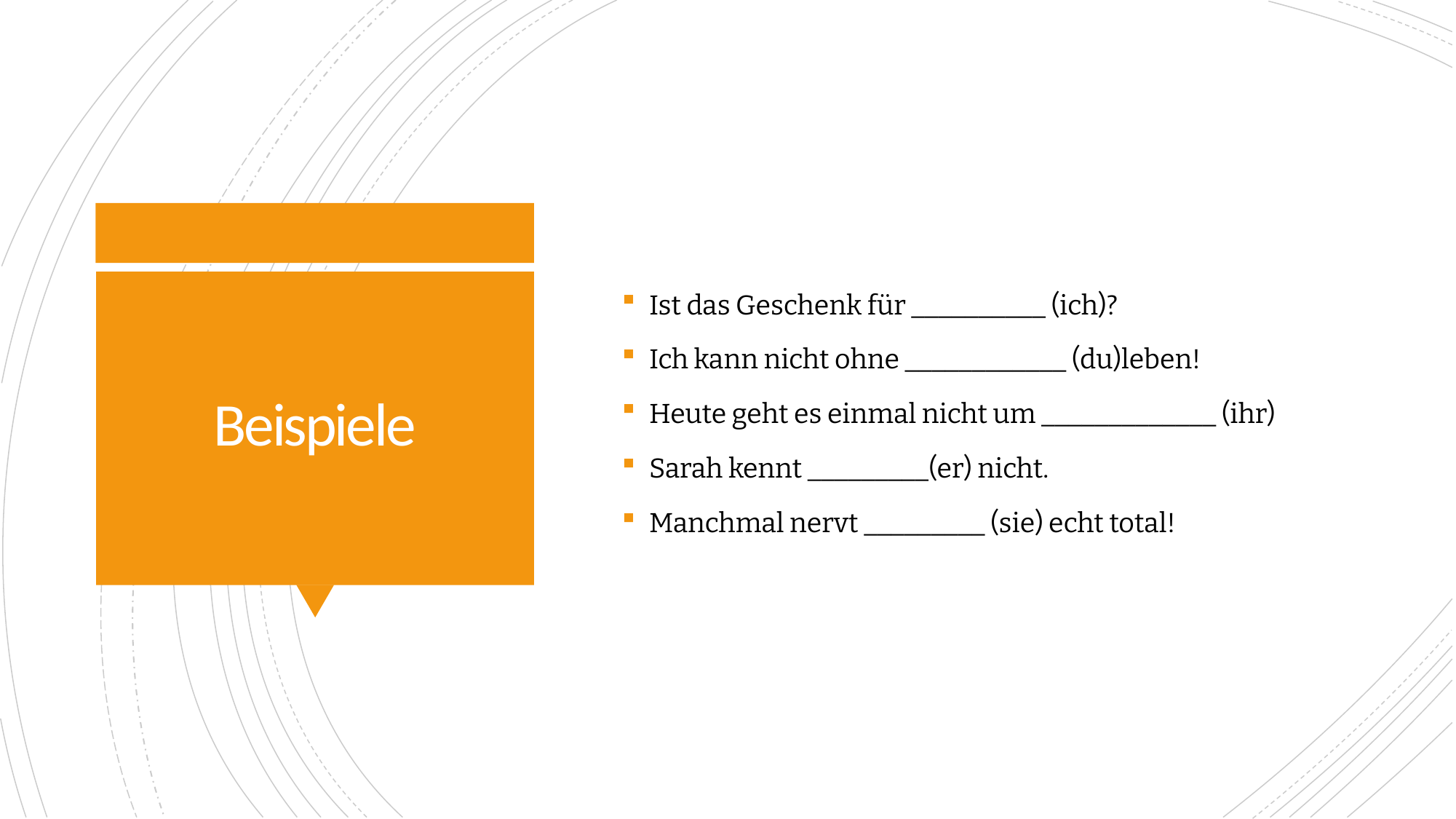

Ist das Geschenk für __________ (ich)?
Ich kann nicht ohne ____________ (du)leben!
Heute geht es einmal nicht um _____________ (ihr)
Sarah kennt _________(er) nicht.
Manchmal nervt _________ (sie) echt total!
# Beispiele